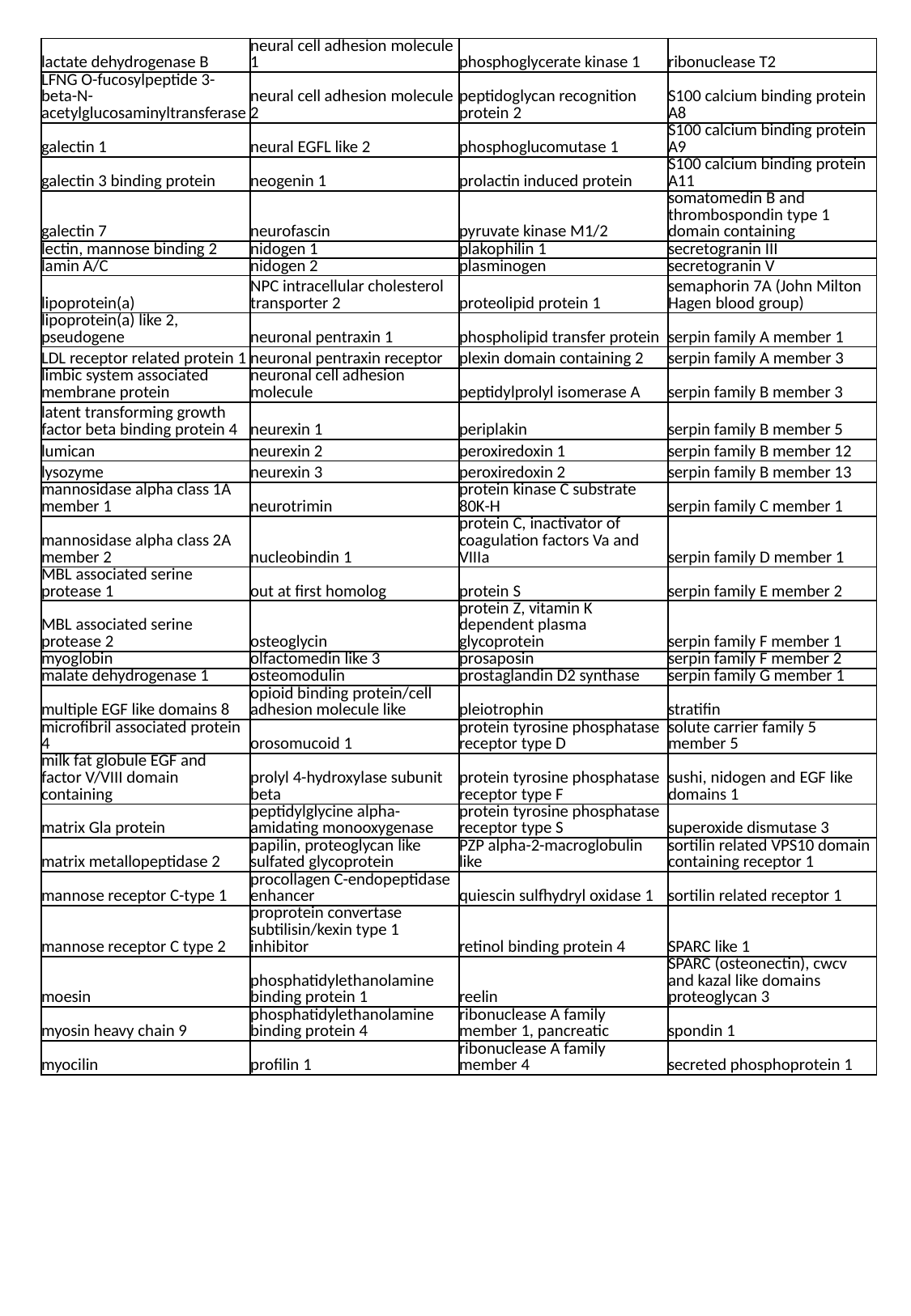

| lactate dehydrogenase B | neural cell adhesion molecule 1 | phosphoglycerate kinase 1 | ribonuclease T2 |
| --- | --- | --- | --- |
| LFNG O-fucosylpeptide 3-beta-N-acetylglucosaminyltransferase | neural cell adhesion molecule 2 | peptidoglycan recognition protein 2 | S100 calcium binding protein A8 |
| galectin 1 | neural EGFL like 2 | phosphoglucomutase 1 | S100 calcium binding protein A9 |
| galectin 3 binding protein | neogenin 1 | prolactin induced protein | S100 calcium binding protein A11 |
| galectin 7 | neurofascin | pyruvate kinase M1/2 | somatomedin B and thrombospondin type 1 domain containing |
| lectin, mannose binding 2 | nidogen 1 | plakophilin 1 | secretogranin III |
| lamin A/C | nidogen 2 | plasminogen | secretogranin V |
| lipoprotein(a) | NPC intracellular cholesterol transporter 2 | proteolipid protein 1 | semaphorin 7A (John Milton Hagen blood group) |
| lipoprotein(a) like 2, pseudogene | neuronal pentraxin 1 | phospholipid transfer protein | serpin family A member 1 |
| LDL receptor related protein 1 | neuronal pentraxin receptor | plexin domain containing 2 | serpin family A member 3 |
| limbic system associated membrane protein | neuronal cell adhesion molecule | peptidylprolyl isomerase A | serpin family B member 3 |
| latent transforming growth factor beta binding protein 4 | neurexin 1 | periplakin | serpin family B member 5 |
| lumican | neurexin 2 | peroxiredoxin 1 | serpin family B member 12 |
| lysozyme | neurexin 3 | peroxiredoxin 2 | serpin family B member 13 |
| mannosidase alpha class 1A member 1 | neurotrimin | protein kinase C substrate 80K-H | serpin family C member 1 |
| mannosidase alpha class 2A member 2 | nucleobindin 1 | protein C, inactivator of coagulation factors Va and VIIIa | serpin family D member 1 |
| MBL associated serine protease 1 | out at first homolog | protein S | serpin family E member 2 |
| MBL associated serine protease 2 | osteoglycin | protein Z, vitamin K dependent plasma glycoprotein | serpin family F member 1 |
| myoglobin | olfactomedin like 3 | prosaposin | serpin family F member 2 |
| malate dehydrogenase 1 | osteomodulin | prostaglandin D2 synthase | serpin family G member 1 |
| multiple EGF like domains 8 | opioid binding protein/cell adhesion molecule like | pleiotrophin | stratifin |
| microfibril associated protein 4 | orosomucoid 1 | protein tyrosine phosphatase receptor type D | solute carrier family 5 member 5 |
| milk fat globule EGF and factor V/VIII domain containing | prolyl 4-hydroxylase subunit beta | protein tyrosine phosphatase receptor type F | sushi, nidogen and EGF like domains 1 |
| matrix Gla protein | peptidylglycine alpha-amidating monooxygenase | protein tyrosine phosphatase receptor type S | superoxide dismutase 3 |
| matrix metallopeptidase 2 | papilin, proteoglycan like sulfated glycoprotein | PZP alpha-2-macroglobulin like | sortilin related VPS10 domain containing receptor 1 |
| mannose receptor C-type 1 | procollagen C-endopeptidase enhancer | quiescin sulfhydryl oxidase 1 | sortilin related receptor 1 |
| mannose receptor C type 2 | proprotein convertase subtilisin/kexin type 1 inhibitor | retinol binding protein 4 | SPARC like 1 |
| moesin | phosphatidylethanolamine binding protein 1 | reelin | SPARC (osteonectin), cwcv and kazal like domains proteoglycan 3 |
| myosin heavy chain 9 | phosphatidylethanolamine binding protein 4 | ribonuclease A family member 1, pancreatic | spondin 1 |
| myocilin | profilin 1 | ribonuclease A family member 4 | secreted phosphoprotein 1 |